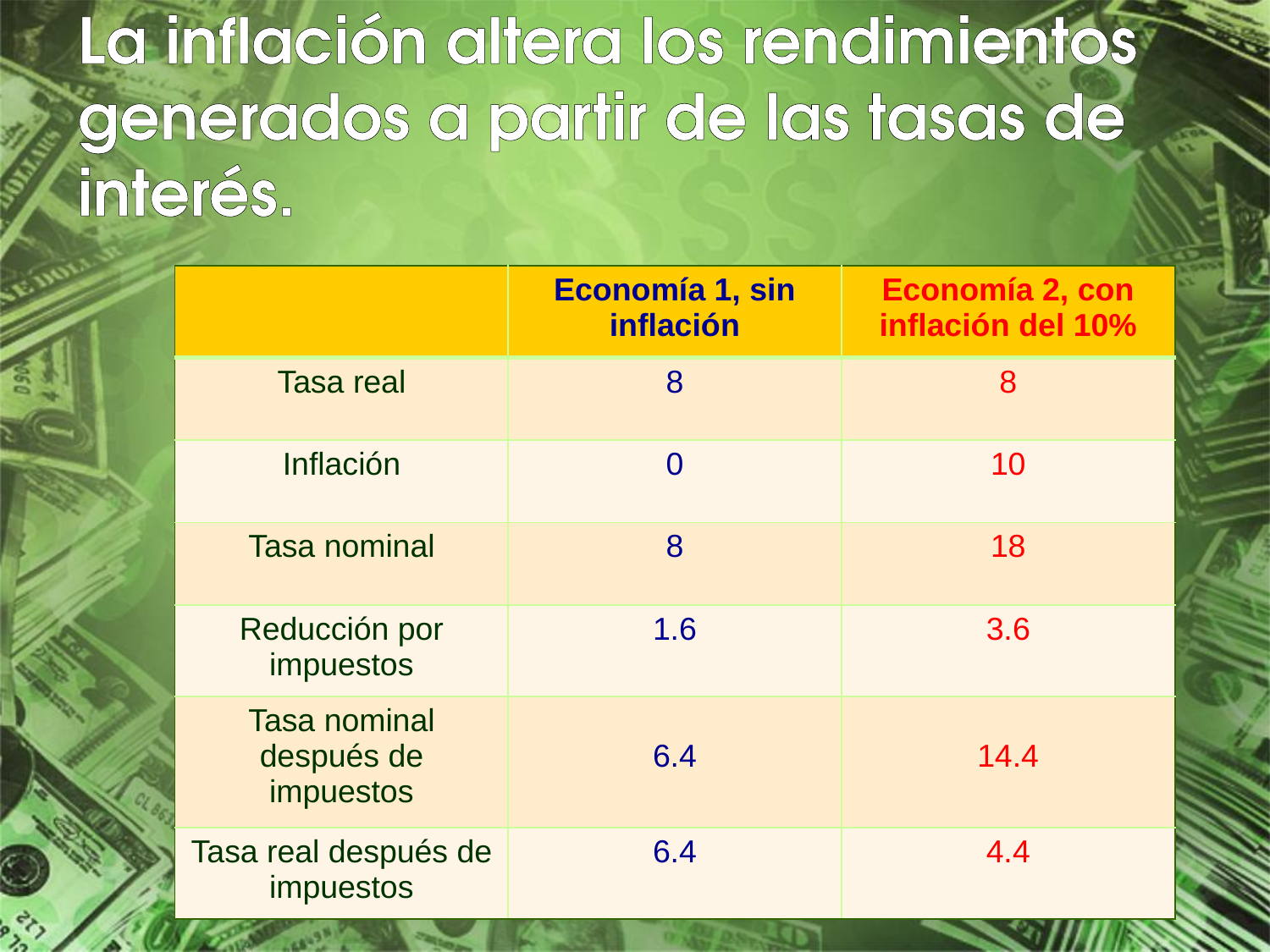

La inflación altera los rendimientos generados a partir de las tasas de interés.

|  | Economía 1, sin inflación | Economía 2, con inflación del 10% |
| --- | --- | --- |
| Tasa real | 8 | 8 |
| Inflación | 0 | 10 |
| Tasa nominal | 8 | 18 |
| Reducción por impuestos | 1.6 | 3.6 |
| Tasa nominal después de impuestos | 6.4 | 14.4 |
| Tasa real después de impuestos | 6.4 | 4.4 |